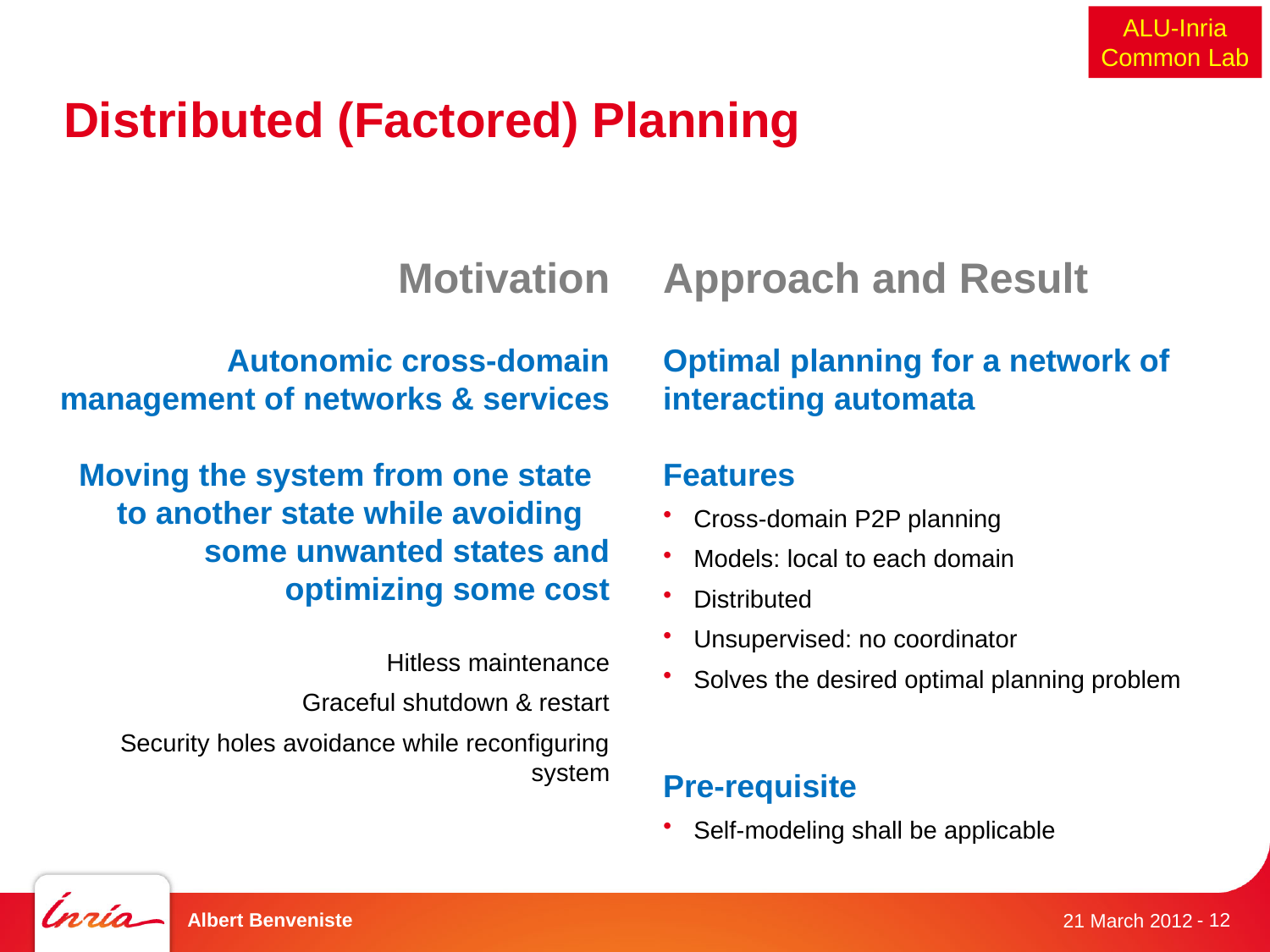

ALU-Inria
Common Lab
# Distributed (Factored) Planning
Motivation
Approach and Result

Autonomic cross-domain management of networks & services

Moving the system from one state   to another state while avoiding    some unwanted states and optimizing some cost

Hitless maintenance
Graceful shutdown & restart
Security holes avoidance while reconfiguring system

Optimal planning for a network of interacting automata

Features
Cross-domain P2P planning
Models: local to each domain
Distributed
Unsupervised: no coordinator
Solves the desired optimal planning problem

Pre-requisite
Self-modeling shall be applicable
Albert Benveniste
- 12
21 March 2012